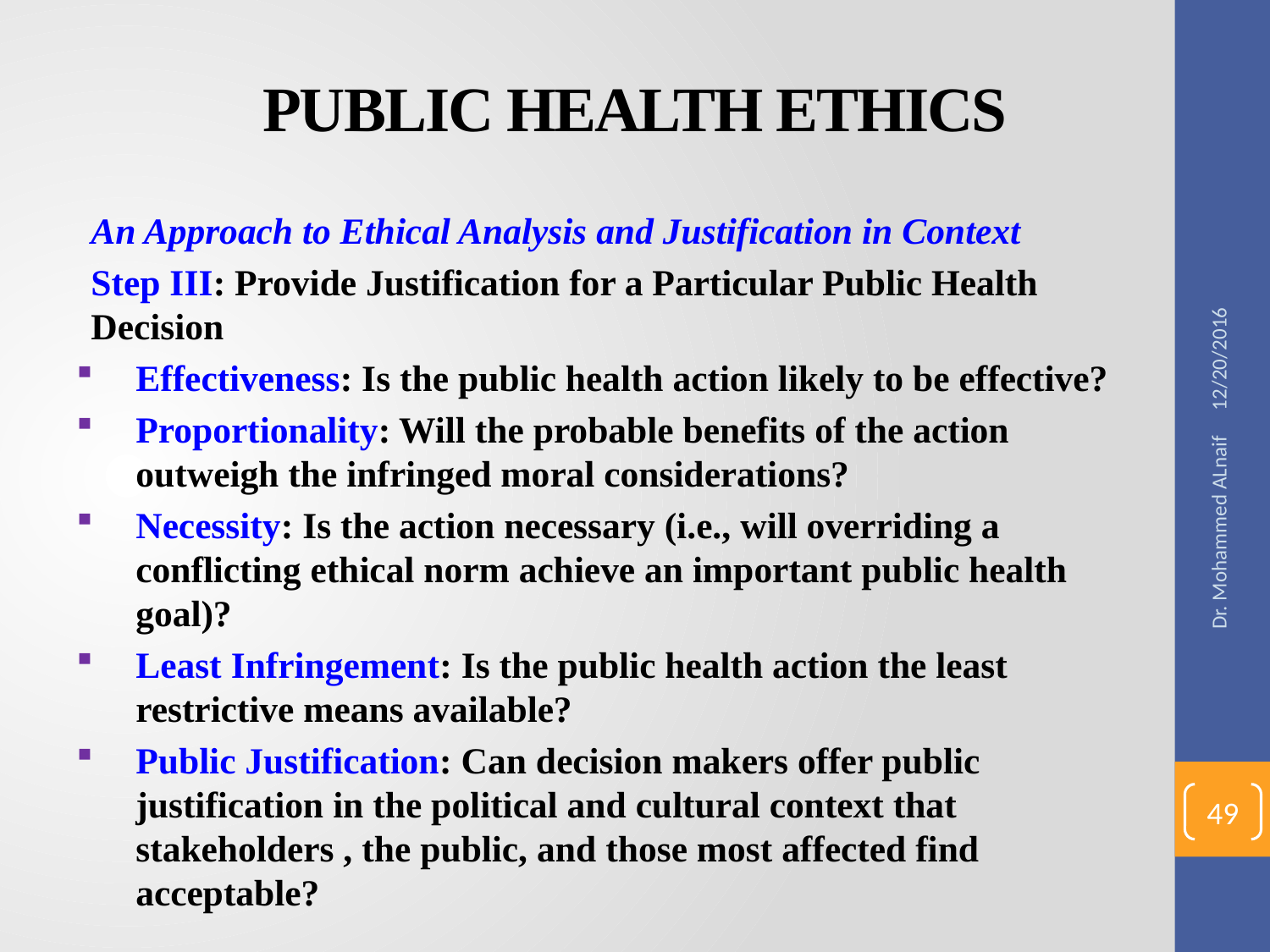

# PUBLIC HEALTH ETHICS
An Approach to Ethical Analysis and Justification in Context
Step III: Provide Justification for a Particular Public Health Decision
Effectiveness: Is the public health action likely to be effective?
Proportionality: Will the probable benefits of the action outweigh the infringed moral considerations?
Necessity: Is the action necessary (i.e., will overriding a conflicting ethical norm achieve an important public health goal)?
Least Infringement: Is the public health action the least restrictive means available?
Public Justification: Can decision makers offer public justification in the political and cultural context that stakeholders , the public, and those most affected find acceptable?
12/20/2016
Dr. Mohammed ALnaif
49